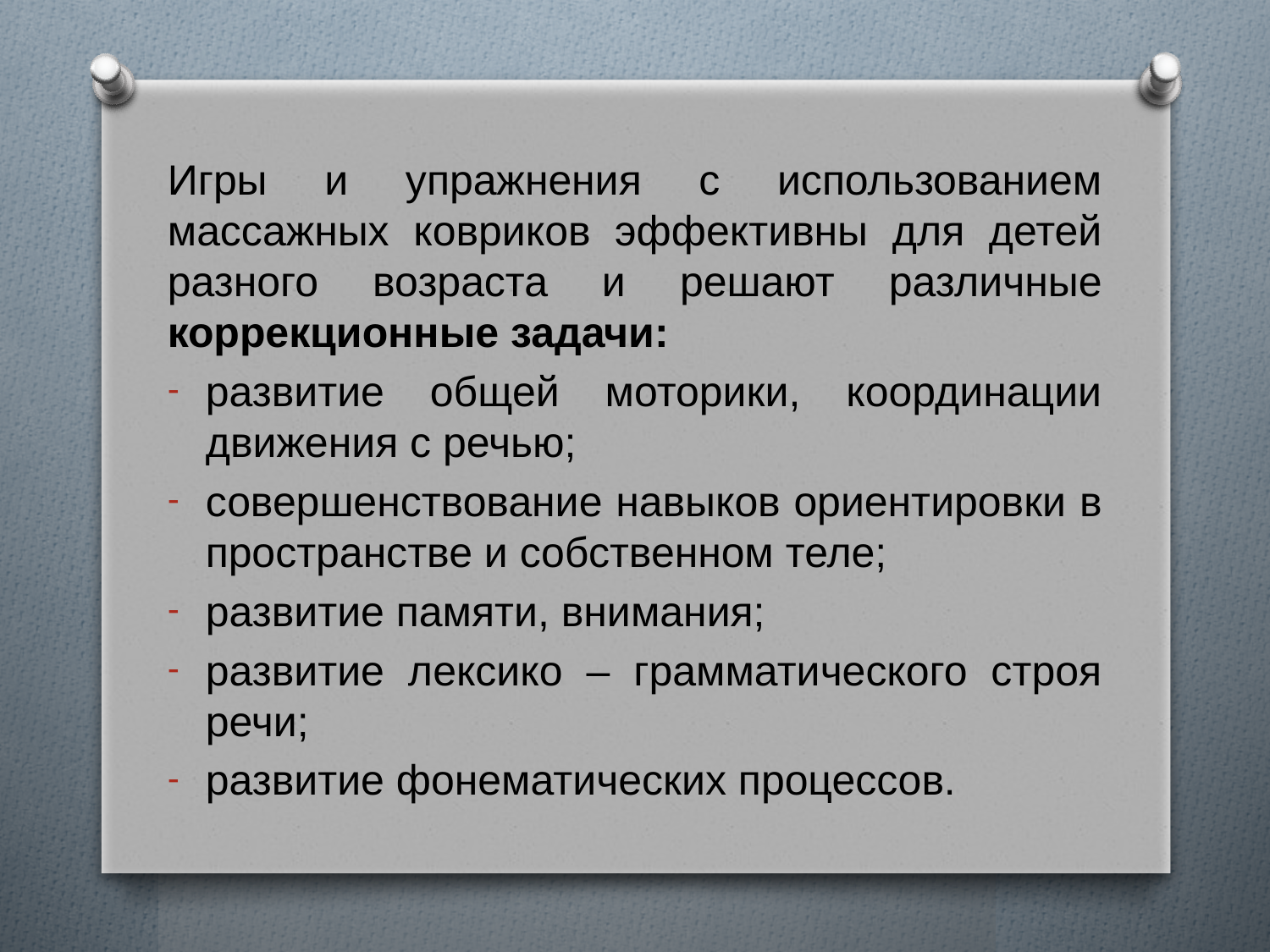

Игры и упражнения с использованием массажных ковриков эффективны для детей разного возраста и решают различные коррекционные задачи:
развитие общей моторики, координации движения с речью;
совершенствование навыков ориентировки в пространстве и собственном теле;
развитие памяти, внимания;
развитие лексико – грамматического строя речи;
развитие фонематических процессов.